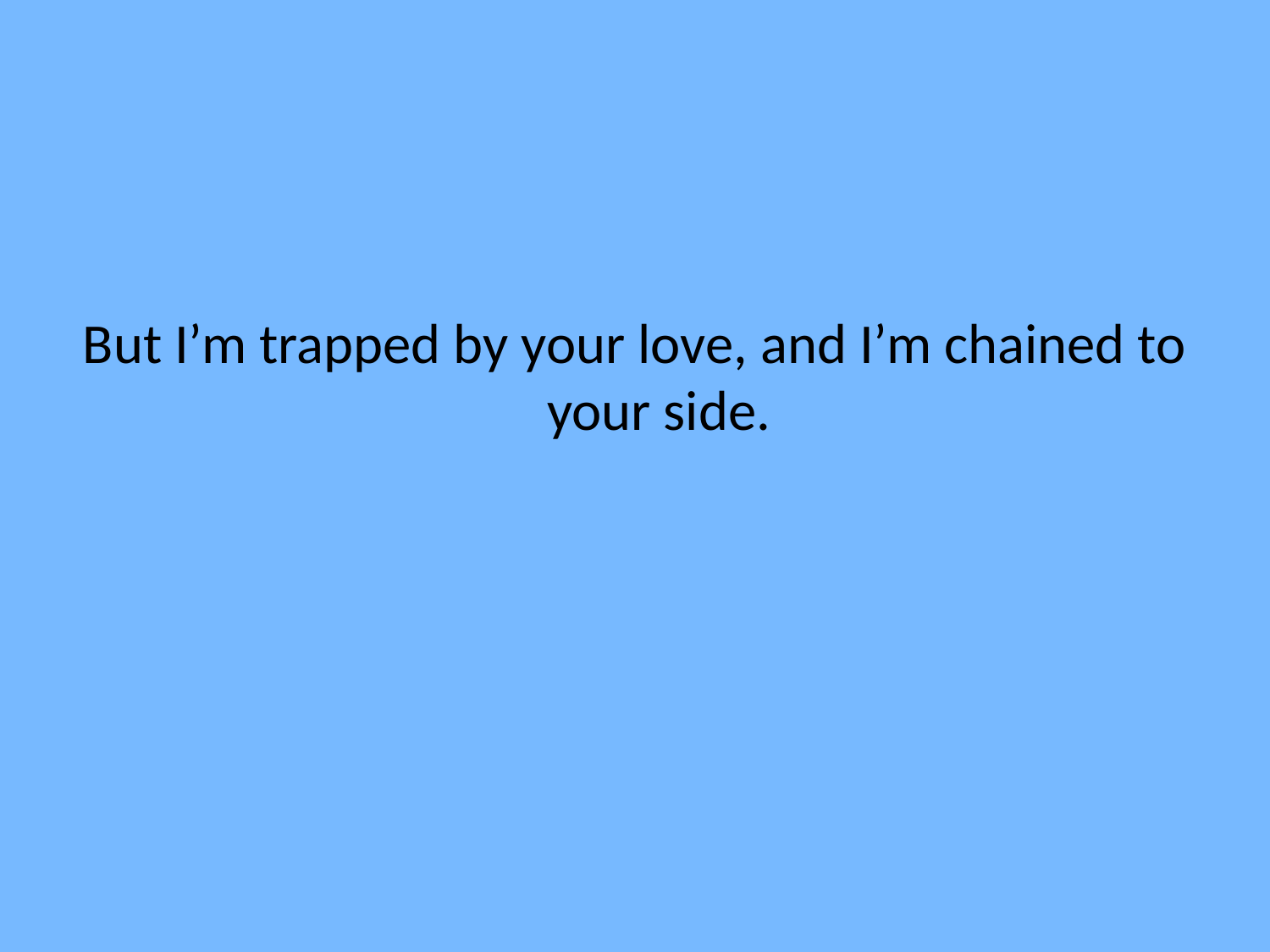

But I’m trapped by your love, and I’m chained to your side.